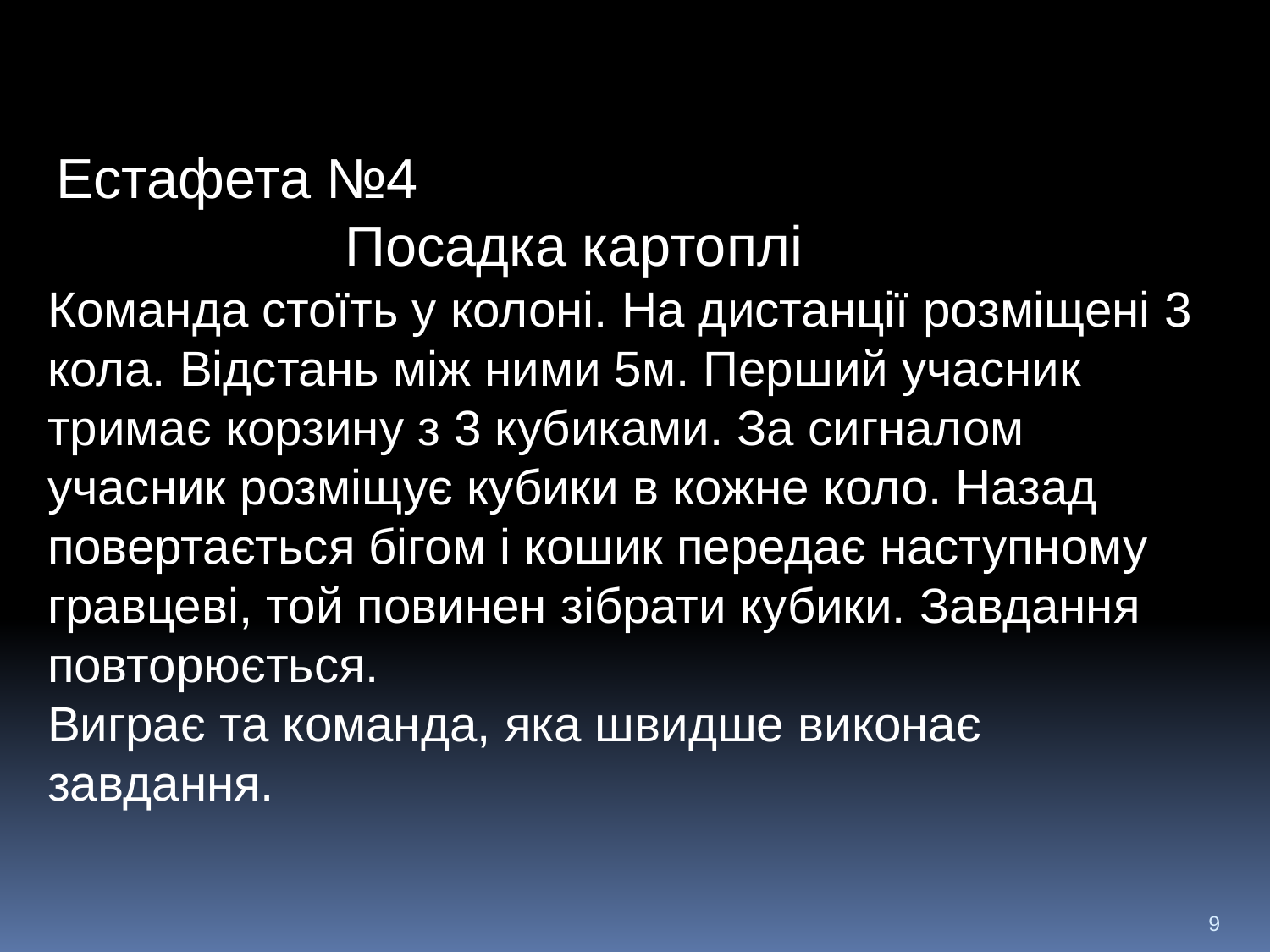

Естафета №4
                   Посадка картоплі
Команда стоїть у колоні. На дистанції розміщені 3 кола. Відстань між ними 5м. Перший учасник тримає корзину з 3 кубиками. За сигналом учасник розміщує кубики в кожне коло. Назад повертається бігом і кошик передає наступному гравцеві, той повинен зібрати кубики. Завдання повторюється.
Виграє та команда, яка швидше виконає завдання.
9